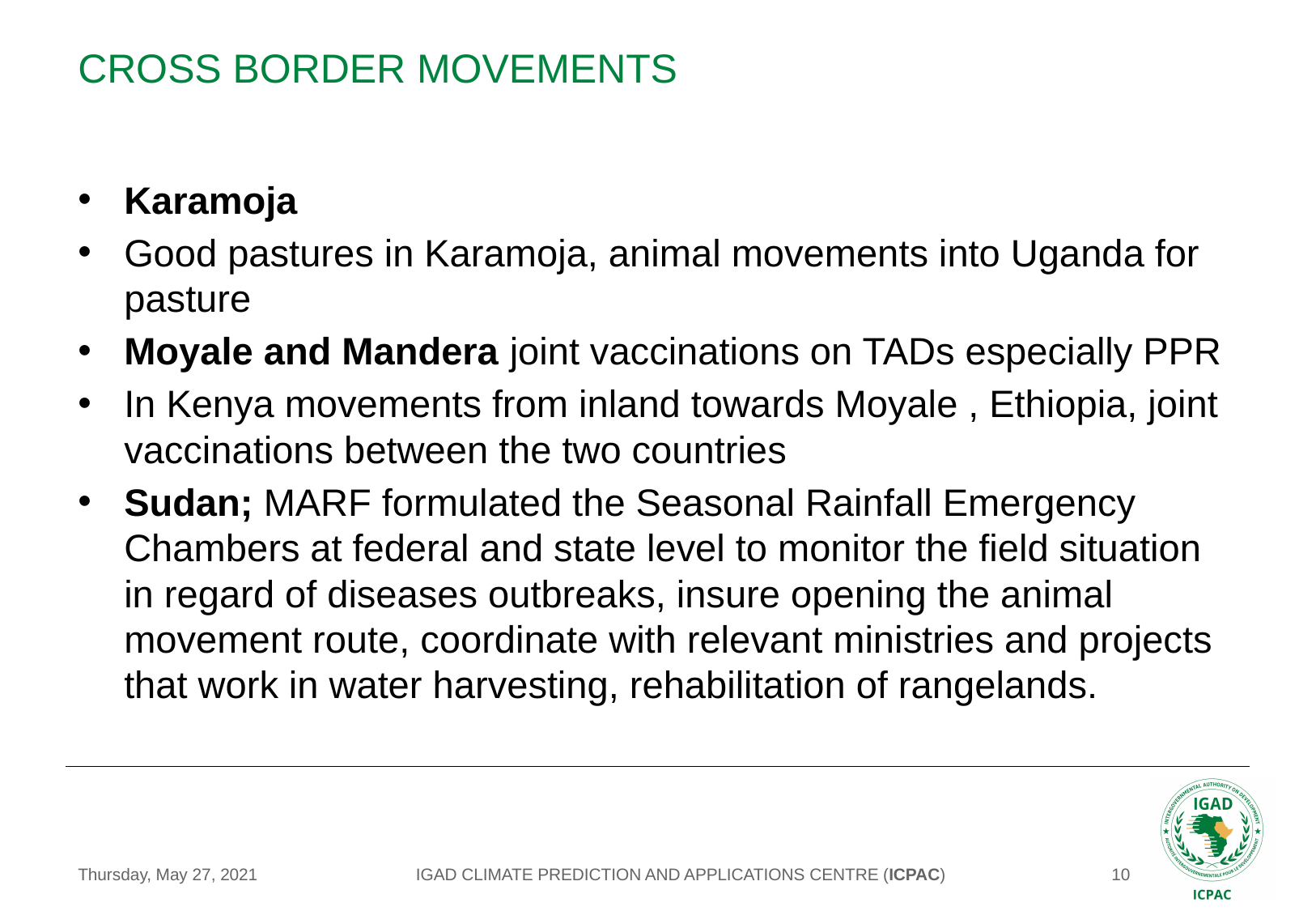

# CROSS BORDER MOVEMENTS
Karamoja
Good pastures in Karamoja, animal movements into Uganda for pasture
Moyale and Mandera joint vaccinations on TADs especially PPR
In Kenya movements from inland towards Moyale , Ethiopia, joint vaccinations between the two countries
Sudan; MARF formulated the Seasonal Rainfall Emergency Chambers at federal and state level to monitor the field situation in regard of diseases outbreaks, insure opening the animal movement route, coordinate with relevant ministries and projects that work in water harvesting, rehabilitation of rangelands.

IGAD CLIMATE PREDICTION AND APPLICATIONS CENTRE (ICPAC)
Thursday, May 27, 2021
10